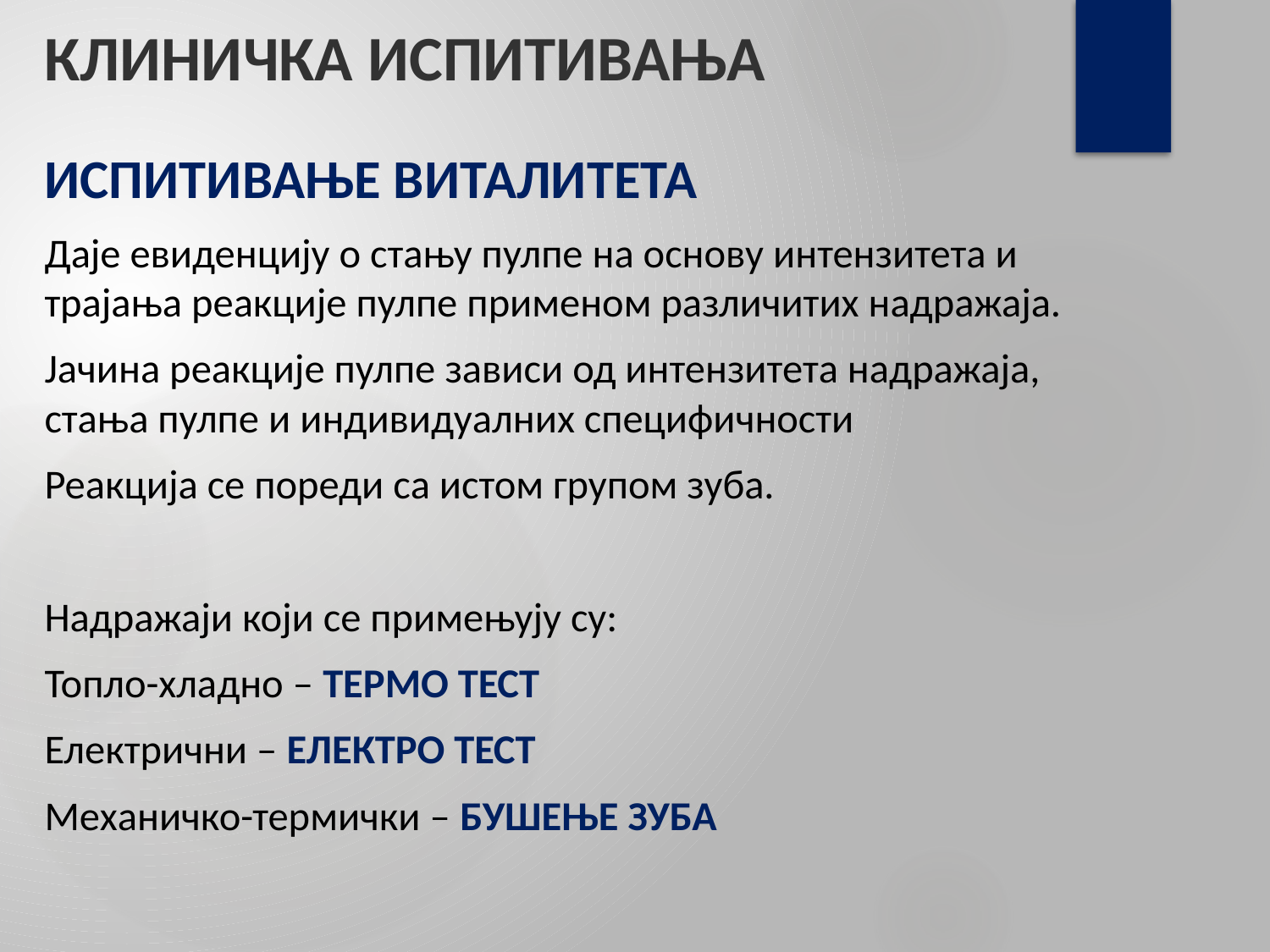

# КЛИНИЧКА ИСПИТИВАЊА
ИСПИТИВАЊЕ ВИТАЛИТЕТА
Даје евиденцију о стању пулпе на основу интензитета и трајања реакције пулпе применом различитих надражаја.
Јачина реакције пулпе зависи од интензитета надражаја, стања пулпе и индивидуалних специфичности
Реакција се пореди са истом групом зуба.

Надражаји који се примењују су:
Топло-хладно – ТЕРМО ТЕСТ
Електрични – ЕЛЕКТРО ТЕСТ
Механичко-термички – БУШЕЊЕ ЗУБА